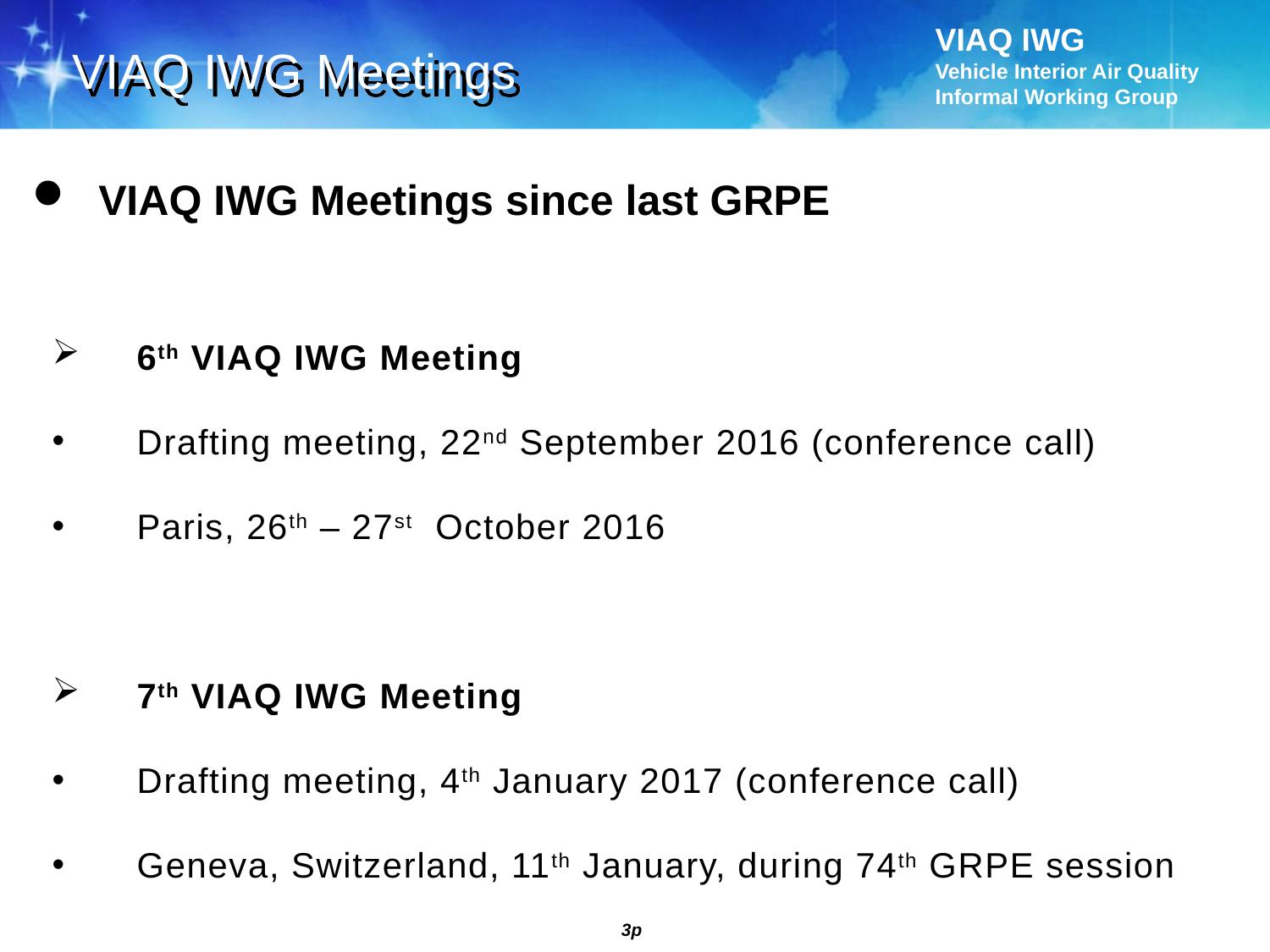

VIAQ IWG Meetings
  VIAQ IWG Meetings since last GRPE
6th VIAQ IWG Meeting
Drafting meeting, 22nd September 2016 (conference call)
Paris, 26th – 27st  October 2016

7th VIAQ IWG Meeting
Drafting meeting, 4th January 2017 (conference call)
Geneva, Switzerland, 11th January, during 74th GRPE session